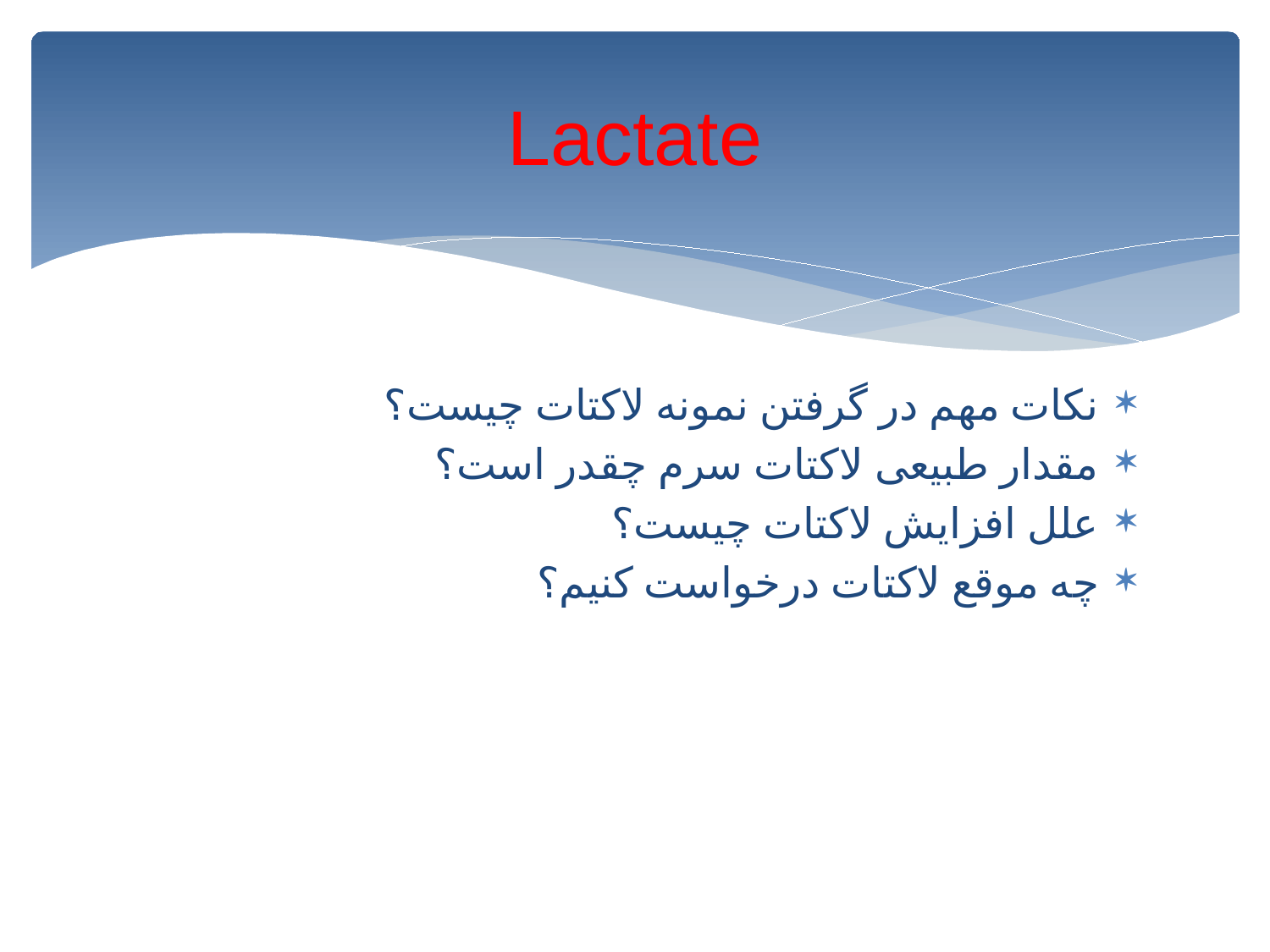

# Lactate
نکات مهم در گرفتن نمونه لاکتات چیست؟
مقدار طبیعی لاکتات سرم چقدر است؟
علل افزایش لاکتات چیست؟
چه موقع لاکتات درخواست کنیم؟